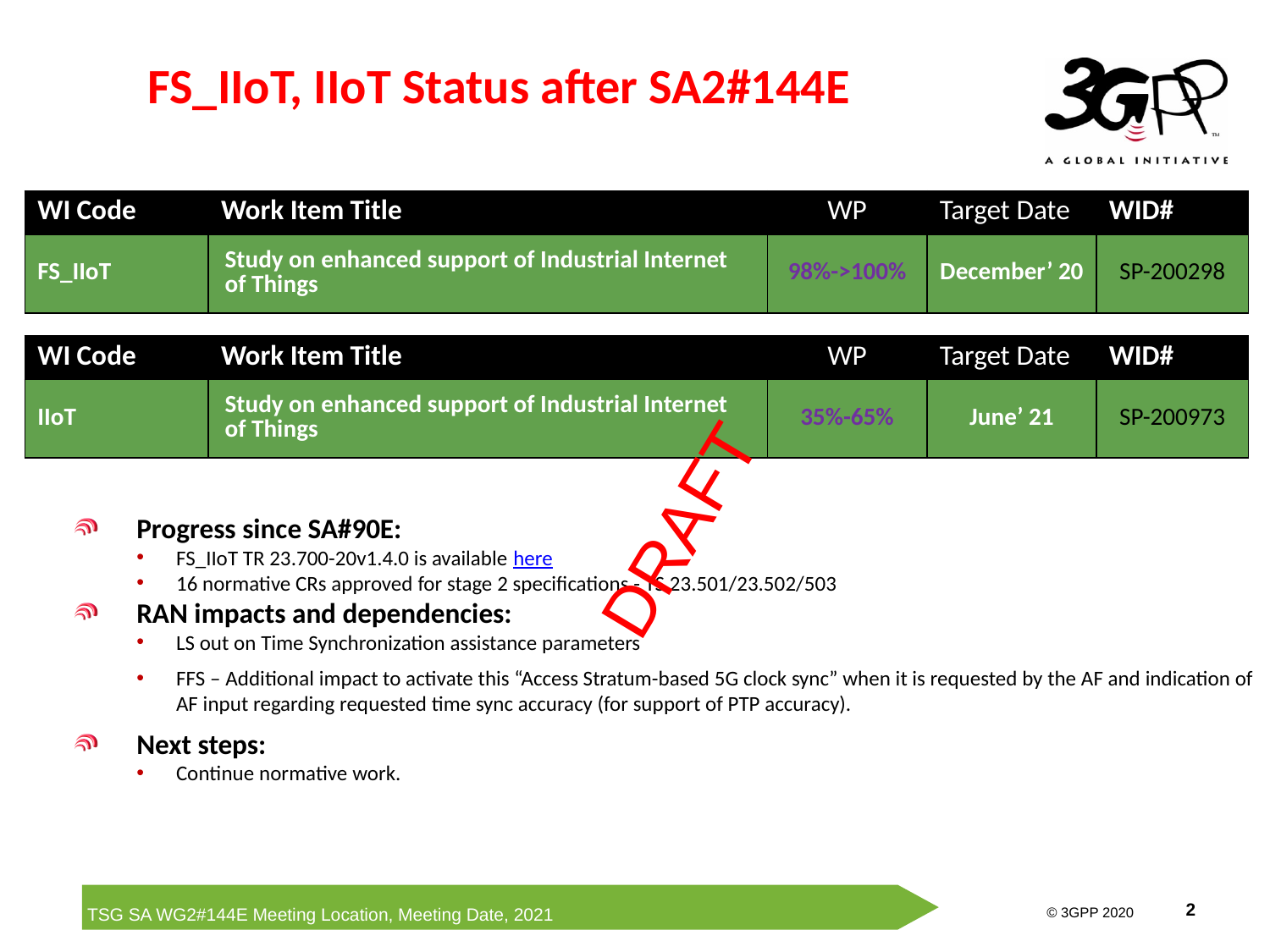

# FS_IIoT, IIoT Status after SA2#144E
| WI Code | Work Item Title | WP | Target Date | WID# |
| --- | --- | --- | --- | --- |
| FS\_IIoT | Study on enhanced support of Industrial Internet of Things | 98%->100% | December’ 20 | SP-200298 |
| WI Code | Work Item Title | WP | Target Date | WID# |
| --- | --- | --- | --- | --- |
| IIoT | Study on enhanced support of Industrial Internet of Things | 35%-65% | June’ 21 | SP-200973 |
DRAFT
Progress since SA#90E:
FS_IIoT TR 23.700-20v1.4.0 is available here
16 normative CRs approved for stage 2 specifications - TS 23.501/23.502/503
RAN impacts and dependencies:
LS out on Time Synchronization assistance parameters
FFS – Additional impact to activate this “Access Stratum-based 5G clock sync” when it is requested by the AF and indication of AF input regarding requested time sync accuracy (for support of PTP accuracy).
Next steps:
Continue normative work.